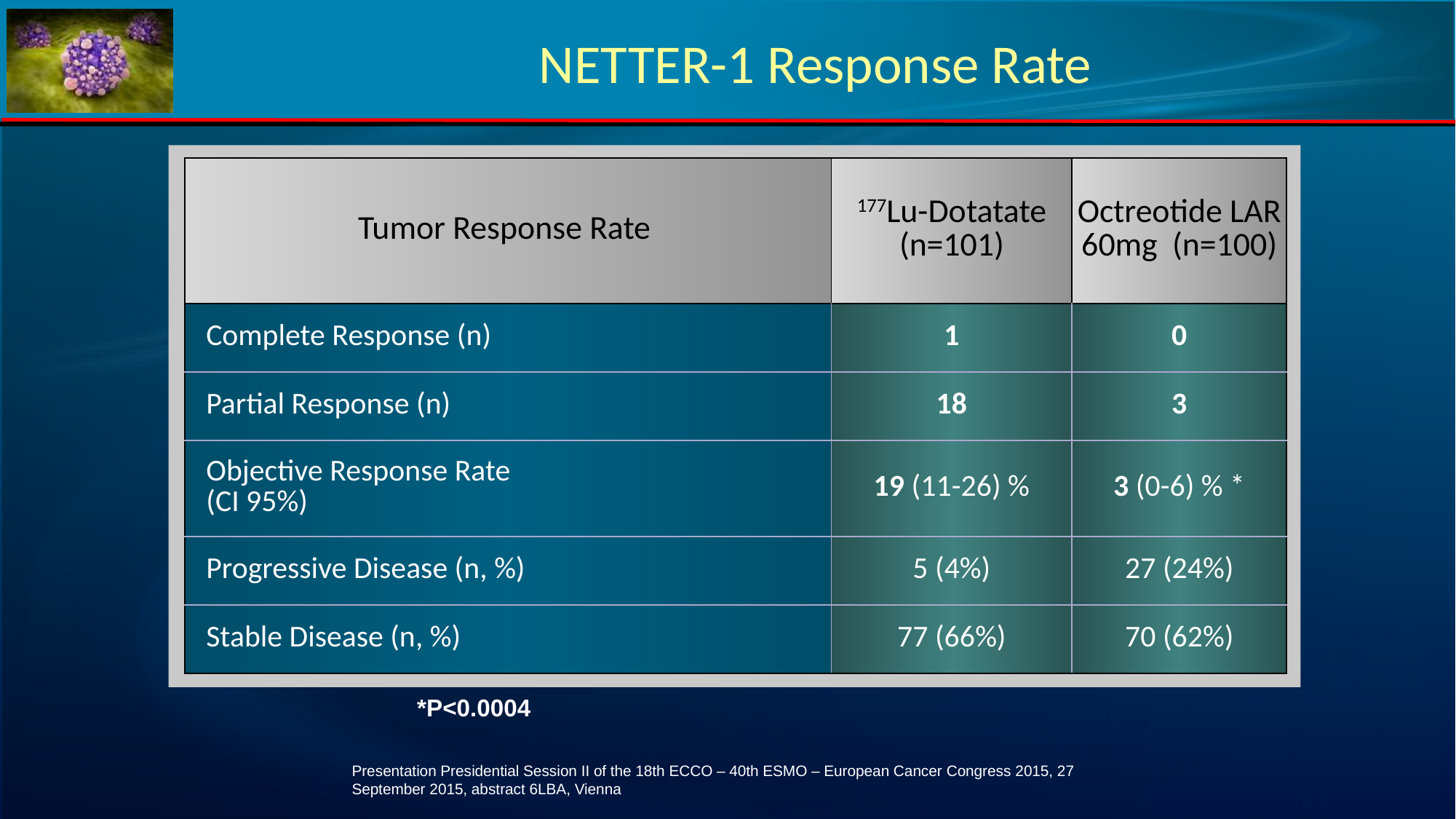

# NETTER-1 Response Rate

| Tumor Response Rate | 177Lu-Dotatate (n=101) | Octreotide LAR 60mg (n=100) |
| --- | --- | --- |
| Complete Response (n) | 1 | 0 |
| Partial Response (n) | 18 | 3 |
| Objective Response Rate (CI 95%) | 19 (11-26) % | 3 (0-6) % \* |
| Progressive Disease (n, %) | 5 (4%) | 27 (24%) |
| Stable Disease (n, %) | 77 (66%) | 70 (62%) |
*P<0.0004
Presentation Presidential Session II of the 18th ECCO – 40th ESMO – European Cancer Congress 2015, 27 September 2015, abstract 6LBA, Vienna